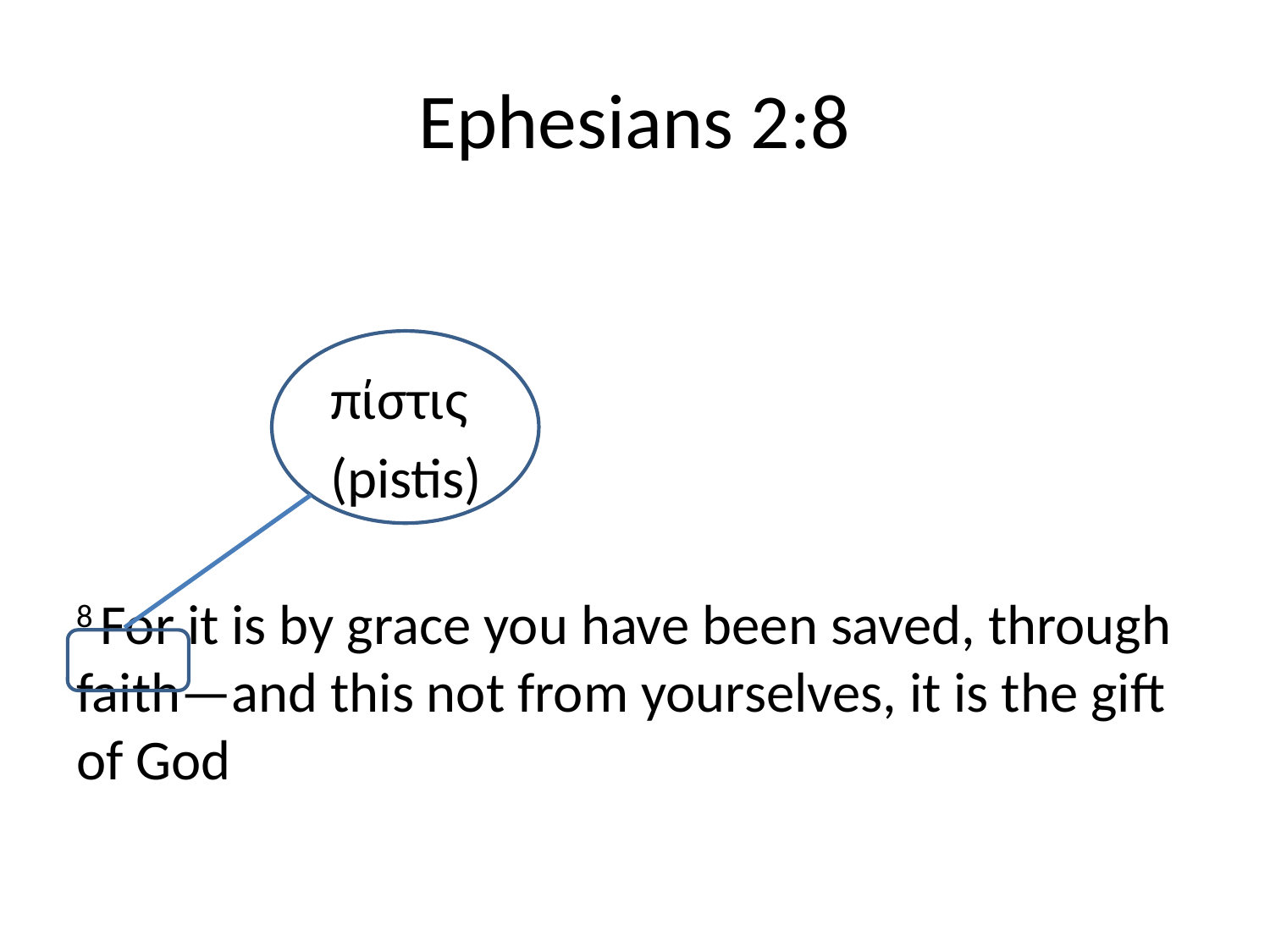

# Ephesians 2:8

		πίστις
		(pistis)

8 For it is by grace you have been saved, through faith—and this not from yourselves, it is the gift of God